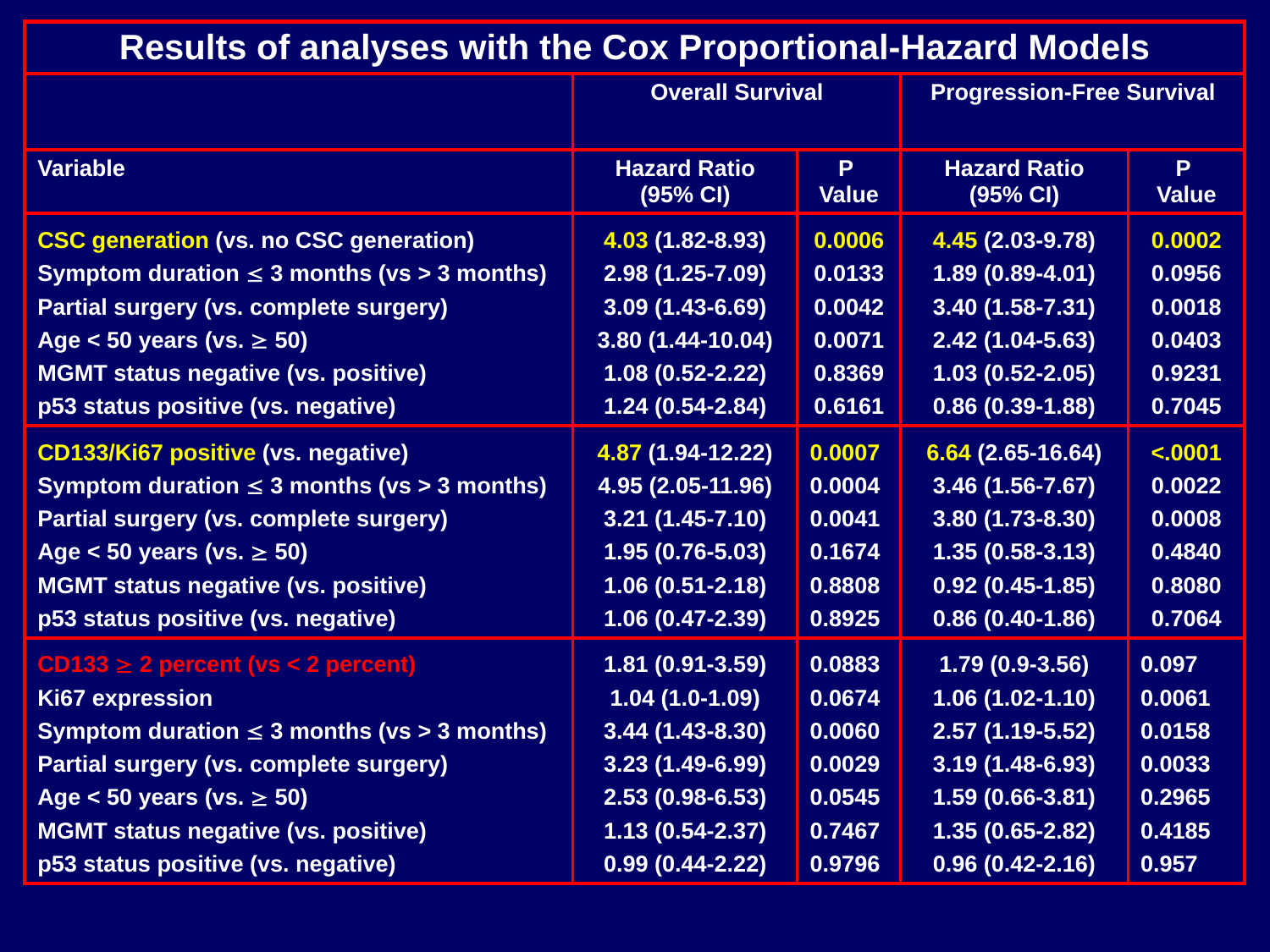

| Results of analyses with the Cox Proportional-Hazard Models |  |  |  |  |
| --- | --- | --- | --- | --- |
|  | Overall Survival |  | Progression-Free Survival |  |
| Variable | Hazard Ratio (95% CI) | P Value | Hazard Ratio (95% CI) | P Value |
| CSC generation (vs. no CSC generation) Symptom duration ≤ 3 months (vs > 3 months) Partial surgery (vs. complete surgery) Age < 50 years (vs. ≥ 50) MGMT status negative (vs. positive) p53 status positive (vs. negative) | 4.03 (1.82-8.93) 2.98 (1.25-7.09) 3.09 (1.43-6.69) 3.80 (1.44-10.04) 1.08 (0.52-2.22) 1.24 (0.54-2.84) | 0.0006 0.0133 0.0042 0.0071 0.8369 0.6161 | 4.45 (2.03-9.78) 1.89 (0.89-4.01) 3.40 (1.58-7.31) 2.42 (1.04-5.63) 1.03 (0.52-2.05) 0.86 (0.39-1.88) | 0.0002 0.0956 0.0018 0.0403 0.9231 0.7045 |
| CD133/Ki67 positive (vs. negative) Symptom duration ≤ 3 months (vs > 3 months) Partial surgery (vs. complete surgery) Age < 50 years (vs. ≥ 50) MGMT status negative (vs. positive) p53 status positive (vs. negative) | 4.87 (1.94-12.22) 4.95 (2.05-11.96) 3.21 (1.45-7.10) 1.95 (0.76-5.03) 1.06 (0.51-2.18) 1.06 (0.47-2.39) | 0.0007 0.0004 0.0041 0.1674 0.8808 0.8925 | 6.64 (2.65-16.64) 3.46 (1.56-7.67) 3.80 (1.73-8.30) 1.35 (0.58-3.13) 0.92 (0.45-1.85) 0.86 (0.40-1.86) | <.0001 0.0022 0.0008 0.4840 0.8080 0.7064 |
| CD133 ≥ 2 percent (vs < 2 percent) Ki67 expression Symptom duration ≤ 3 months (vs > 3 months) Partial surgery (vs. complete surgery) Age < 50 years (vs. ≥ 50) MGMT status negative (vs. positive) p53 status positive (vs. negative) | 1.81 (0.91-3.59) 1.04 (1.0-1.09) 3.44 (1.43-8.30) 3.23 (1.49-6.99) 2.53 (0.98-6.53) 1.13 (0.54-2.37) 0.99 (0.44-2.22) | 0.0883 0.0674 0.0060 0.0029 0.0545 0.7467 0.9796 | 1.79 (0.9-3.56) 1.06 (1.02-1.10) 2.57 (1.19-5.52) 3.19 (1.48-6.93) 1.59 (0.66-3.81) 1.35 (0.65-2.82) 0.96 (0.42-2.16) | 0.097 0.0061 0.0158 0.0033 0.2965 0.4185 0.957 |